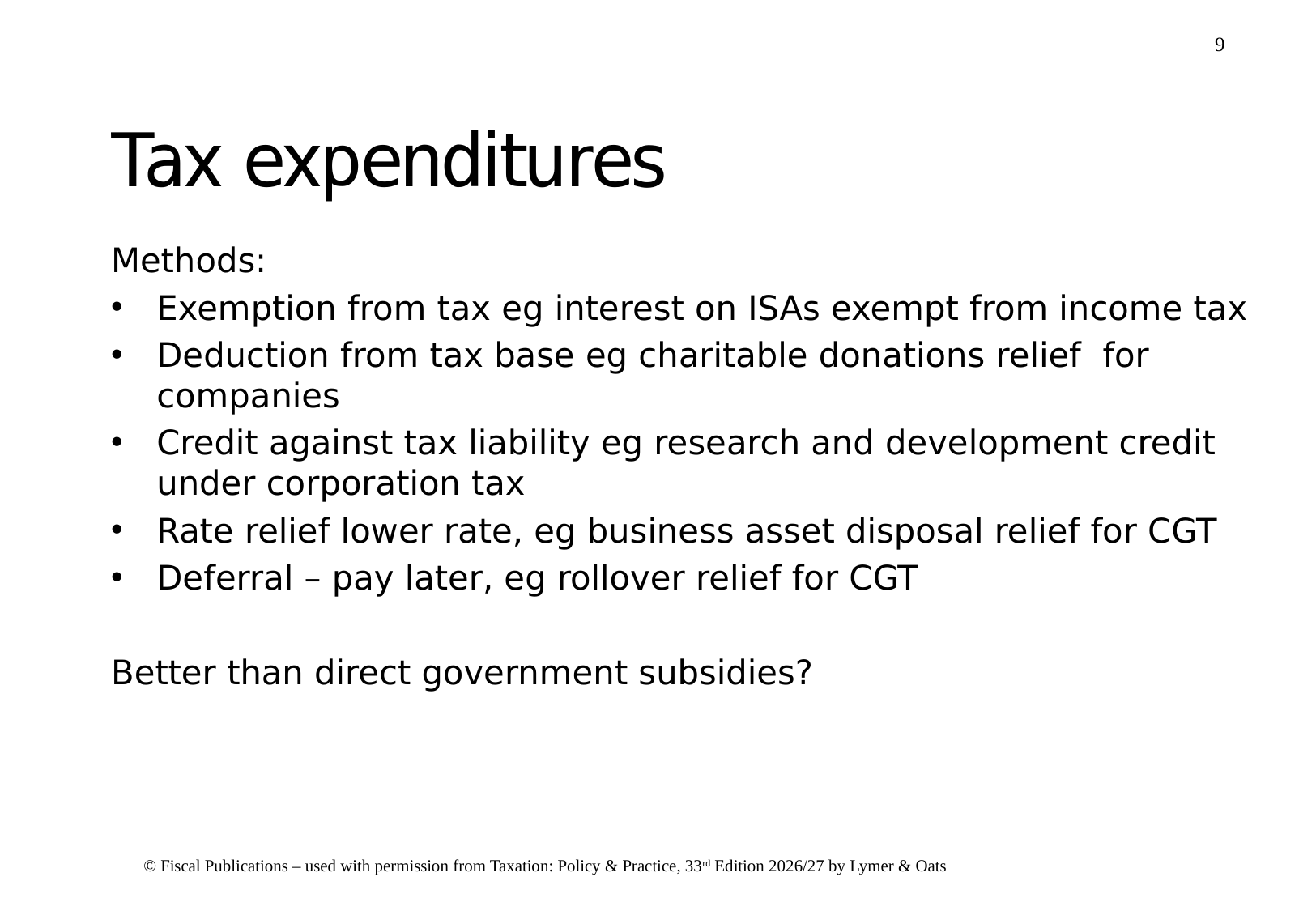

# Tax expenditures
Methods:
Exemption from tax eg interest on ISAs exempt from income tax
Deduction from tax base eg charitable donations relief  for companies
Credit against tax liability eg research and development credit under corporation tax
Rate relief lower rate, eg business asset disposal relief for CGT
Deferral – pay later, eg rollover relief for CGT

Better than direct government subsidies?